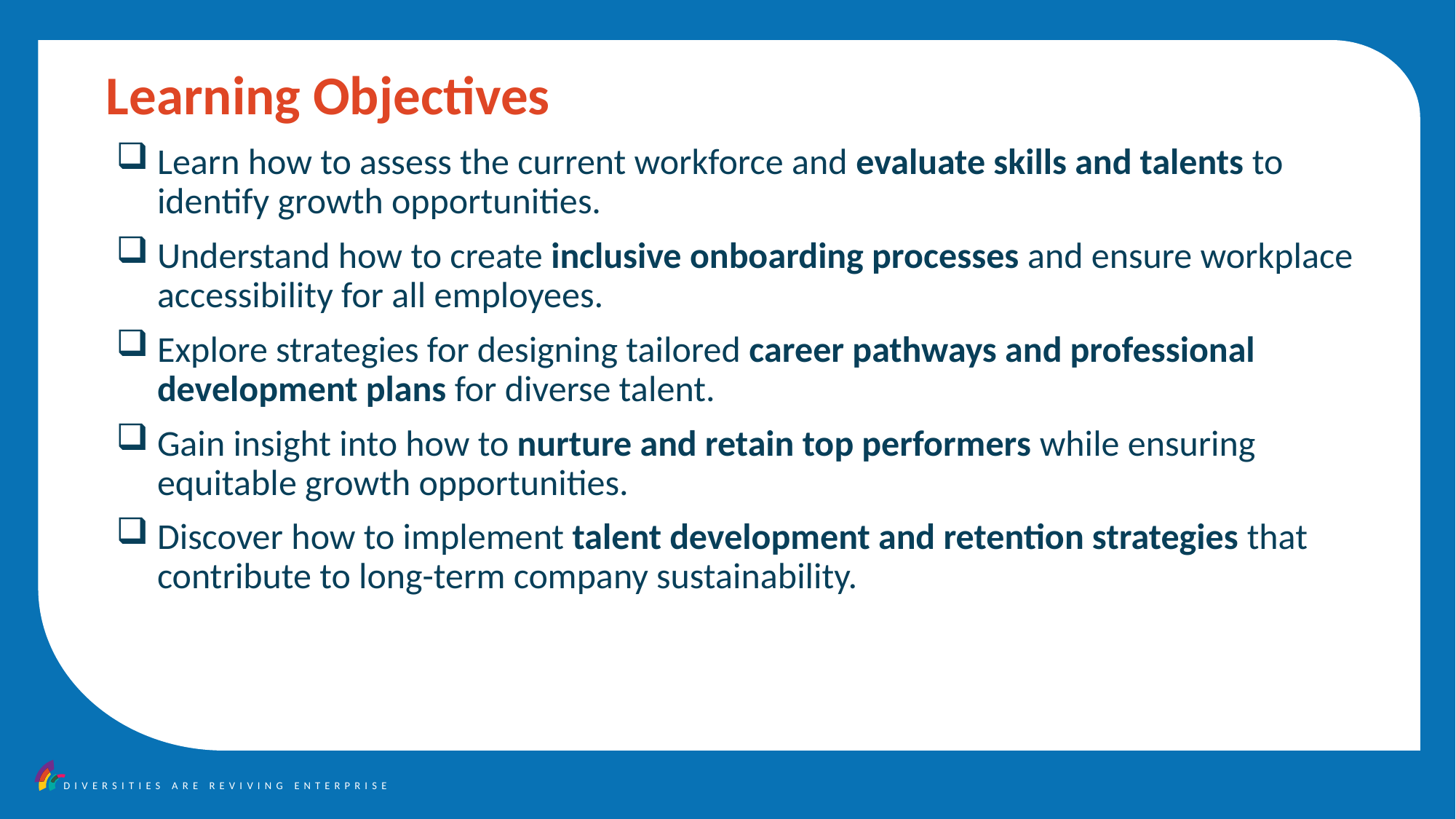

Learning Objectives
Learn how to assess the current workforce and evaluate skills and talents to identify growth opportunities.
Understand how to create inclusive onboarding processes and ensure workplace accessibility for all employees.
Explore strategies for designing tailored career pathways and professional development plans for diverse talent.
Gain insight into how to nurture and retain top performers while ensuring equitable growth opportunities.
Discover how to implement talent development and retention strategies that contribute to long-term company sustainability.